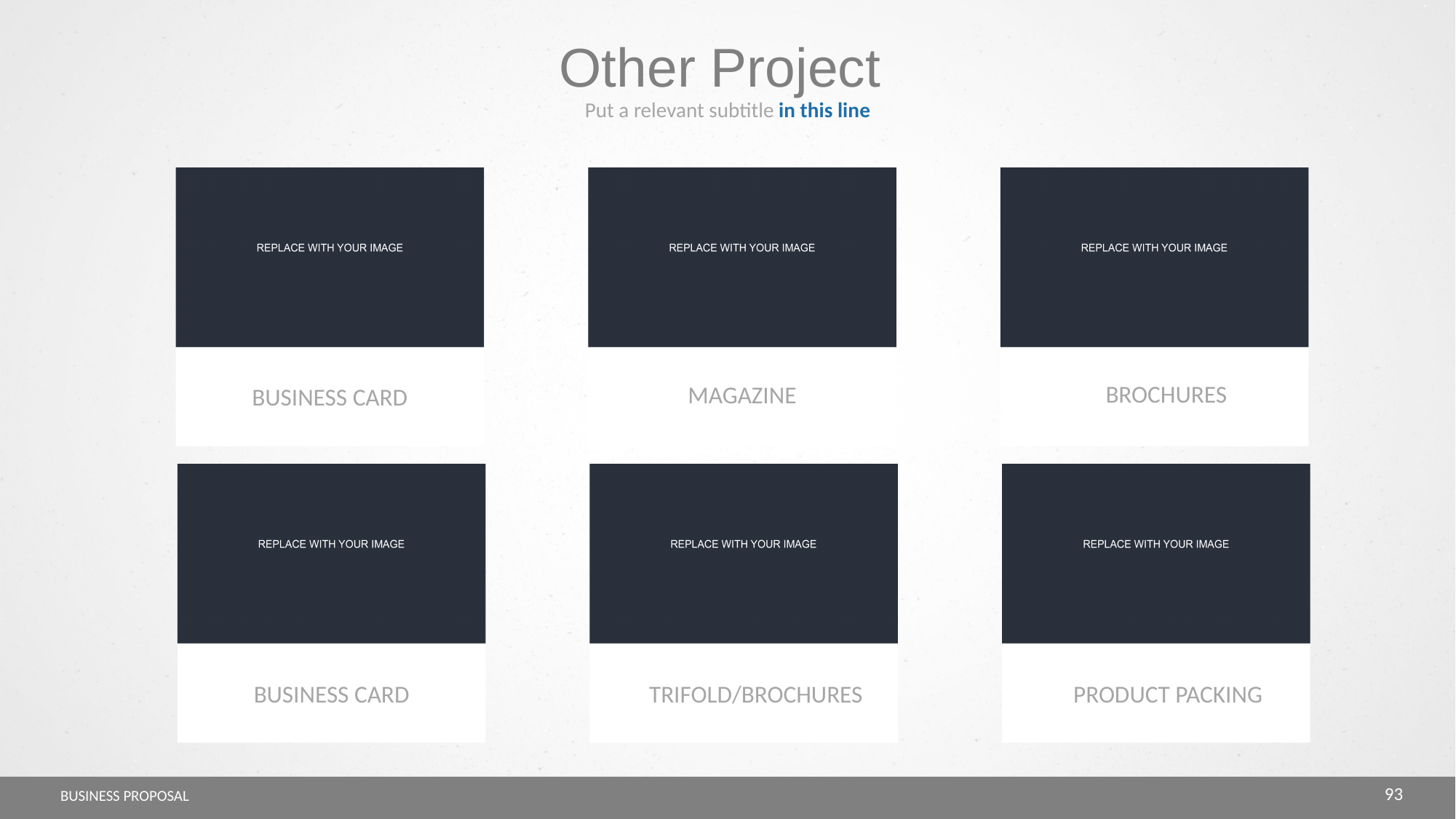

Other Project
Put a relevant subtitle in this line

BUSINESS CARD

MAGAZINE

BROCHURES

BUSINESS CARD

TRIFOLD/BROCHURES

PRODUCT PACKING

93
BUSINESS PROPOSAL